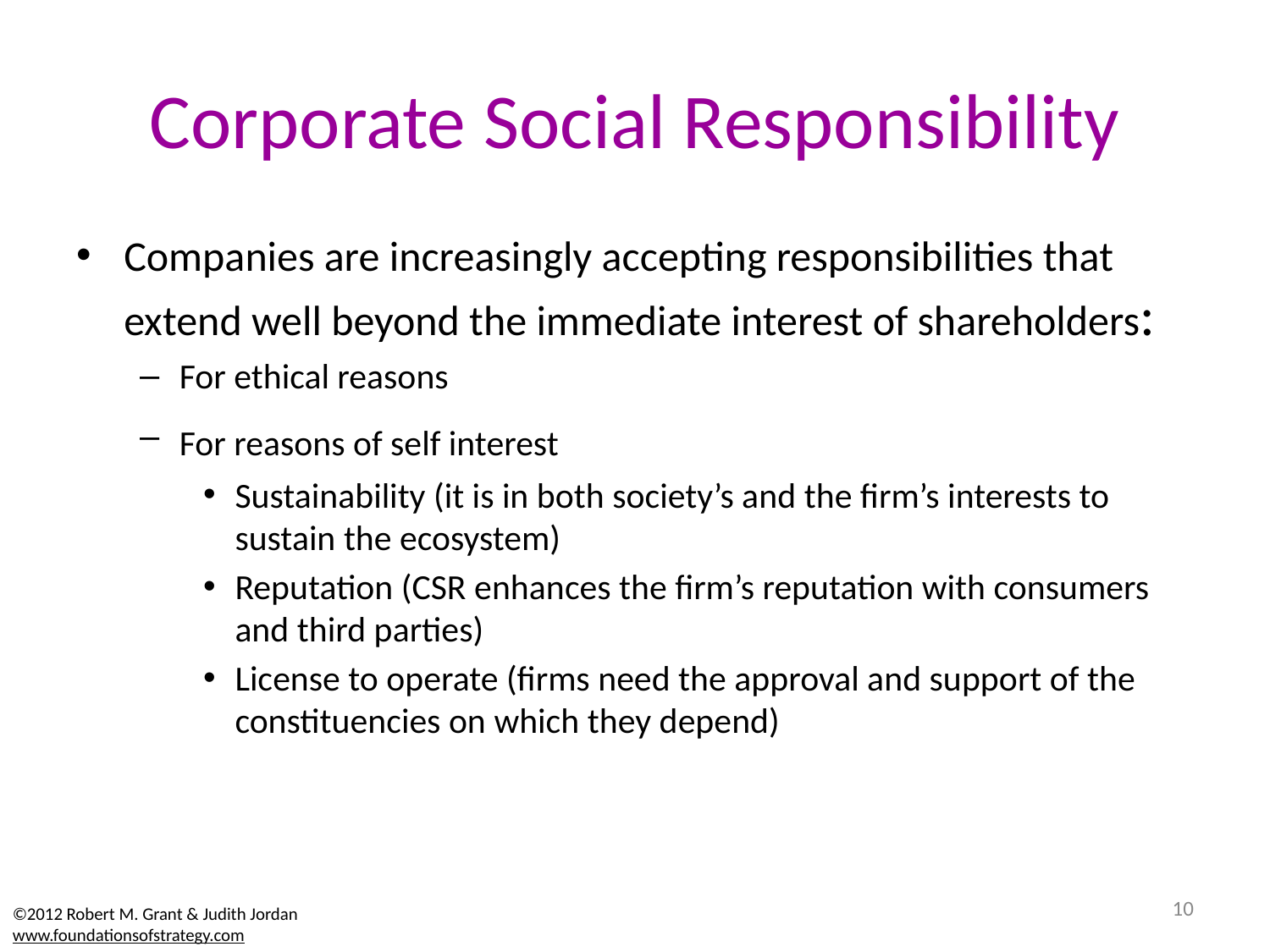

# Corporate Social Responsibility
Companies are increasingly accepting responsibilities that extend well beyond the immediate interest of shareholders:
For ethical reasons
For reasons of self interest
Sustainability (it is in both society’s and the firm’s interests to sustain the ecosystem)
Reputation (CSR enhances the firm’s reputation with consumers and third parties)
License to operate (firms need the approval and support of the constituencies on which they depend)
10
©2012 Robert M. Grant & Judith Jordan
www.foundationsofstrategy.com